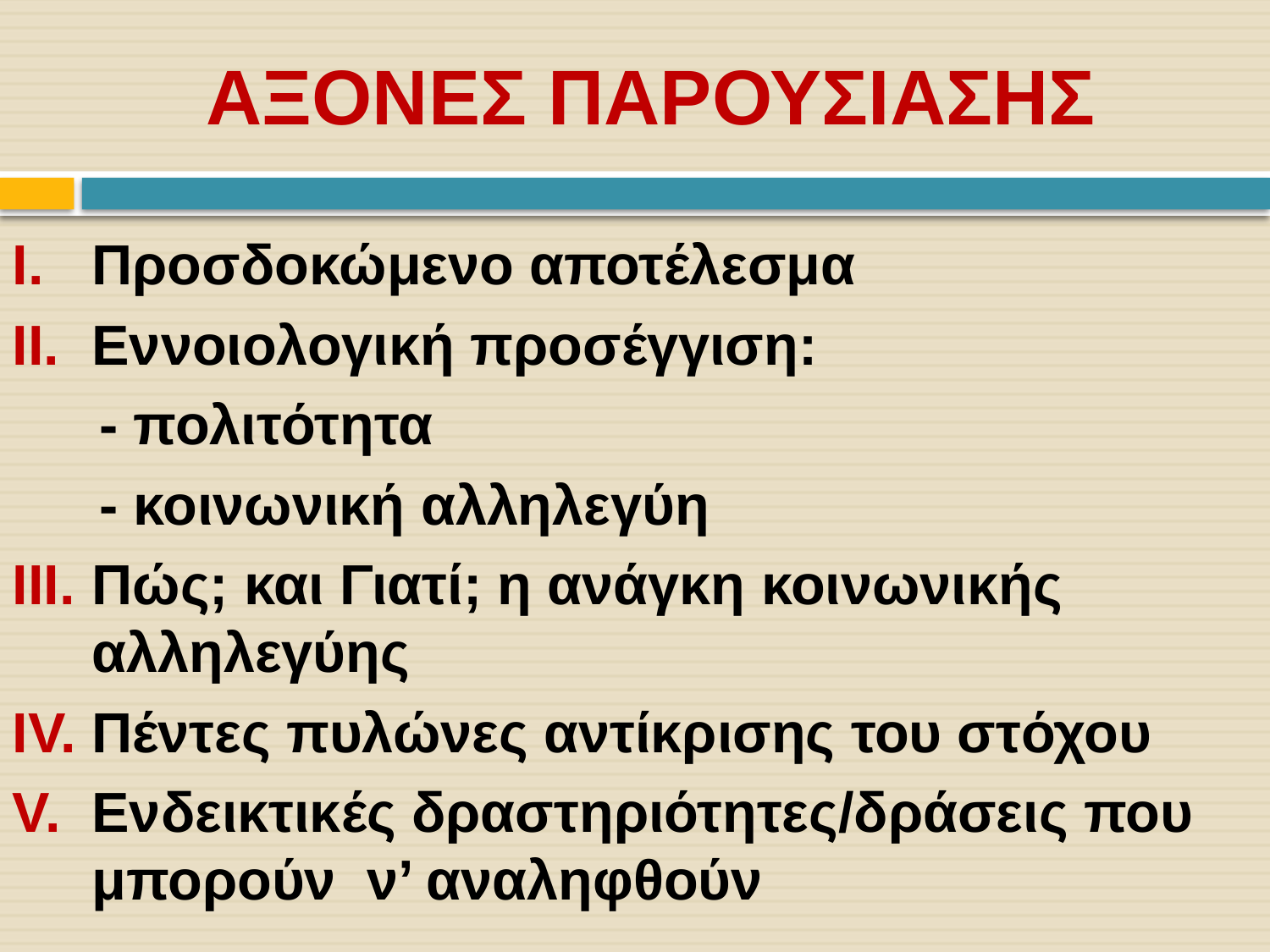

# ΑΞΟΝΕΣ ΠΑΡΟΥΣΙΑΣΗΣ
Προσδοκώμενο αποτέλεσμα
Εννοιολογική προσέγγιση:
	- πολιτότητα
	- κοινωνική αλληλεγύη
Πώς; και Γιατί; η ανάγκη κοινωνικής αλληλεγύης
Πέντες πυλώνες αντίκρισης του στόχου
Ενδεικτικές δραστηριότητες/δράσεις που μπορούν  ν’ αναληφθούν